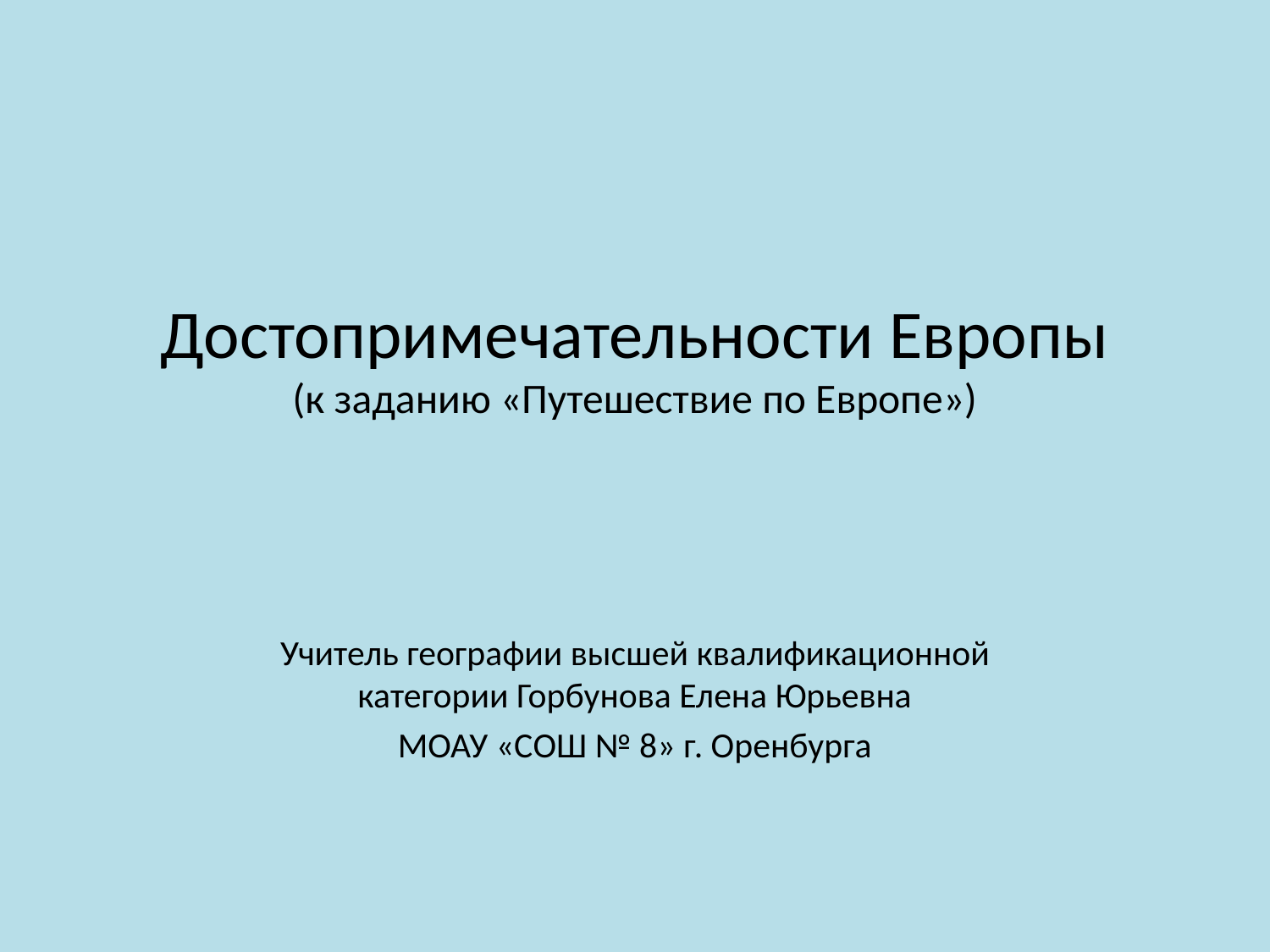

# Достопримечательности Европы (к заданию «Путешествие по Европе»)
Учитель географии высшей квалификационной категории Горбунова Елена Юрьевна
МОАУ «СОШ № 8» г. Оренбурга